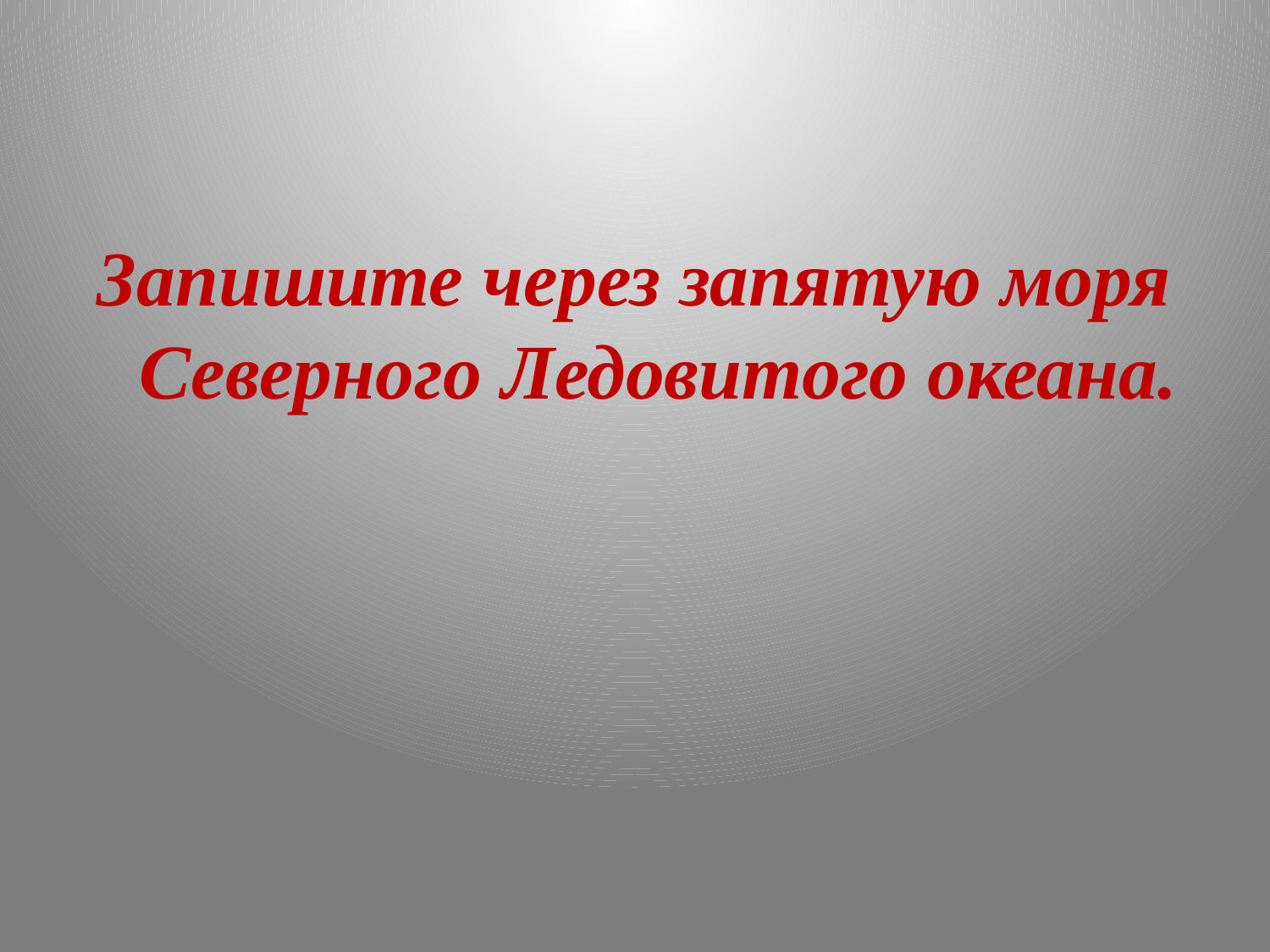

#
Запишите через запятую моря Северного Ледовитого океана.